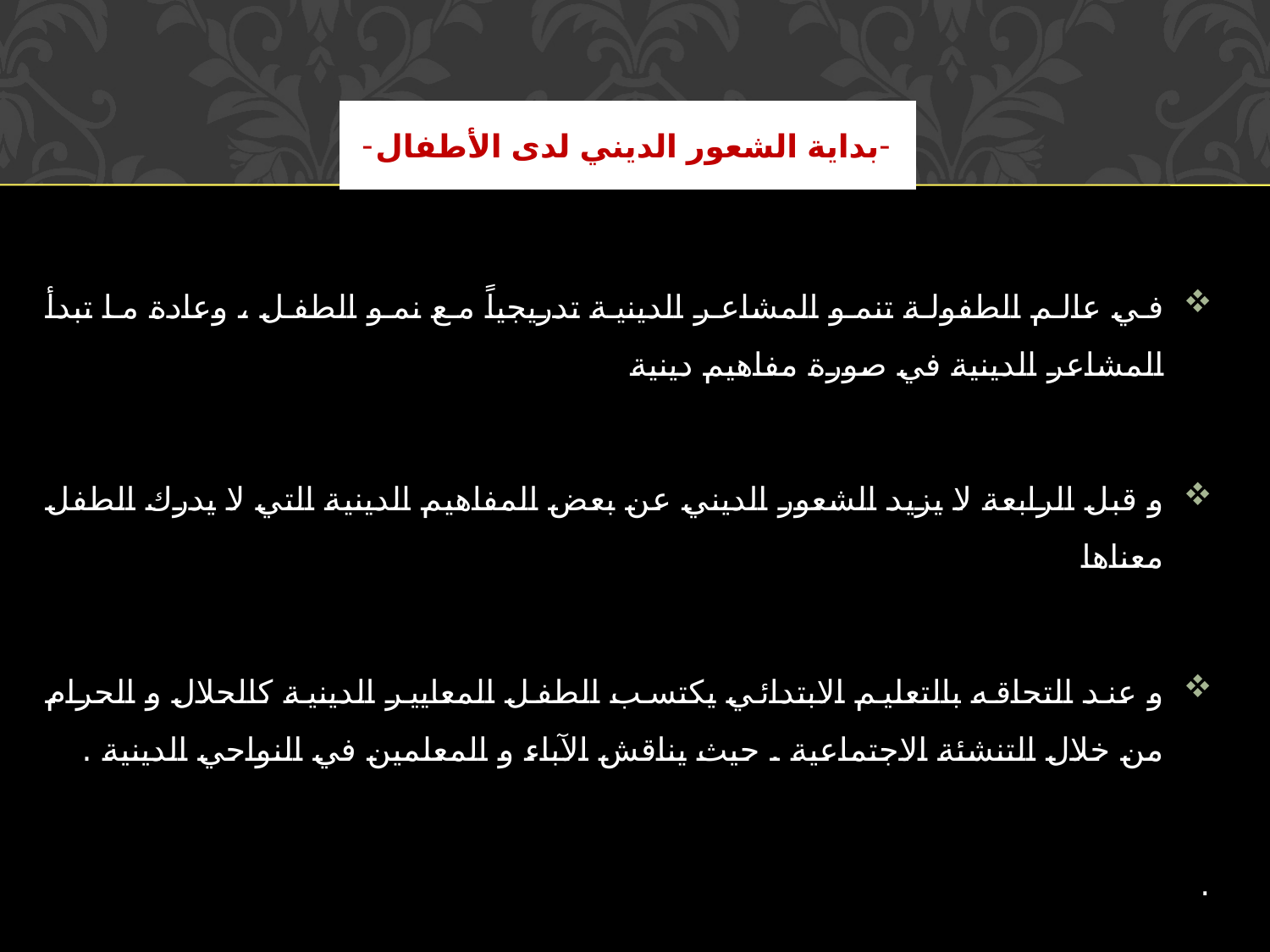

# -بداية الشعور الديني لدى الأطفال-
في عالم الطفولة تنمو المشاعر الدينية تدريجياً مع نمو الطفل ، وعادة ما تبدأ المشاعر الدينية في صورة مفاهيم دينية

و قبل الرابعة لا يزيد الشعور الديني عن بعض المفاهيم الدينية التي لا يدرك الطفل معناها

و عند التحاقه بالتعليم الابتدائي يكتسب الطفل المعايير الدينية كالحلال و الحرام من خلال التنشئة الاجتماعية . حيث يناقش الآباء و المعلمين في النواحي الدينية .

.